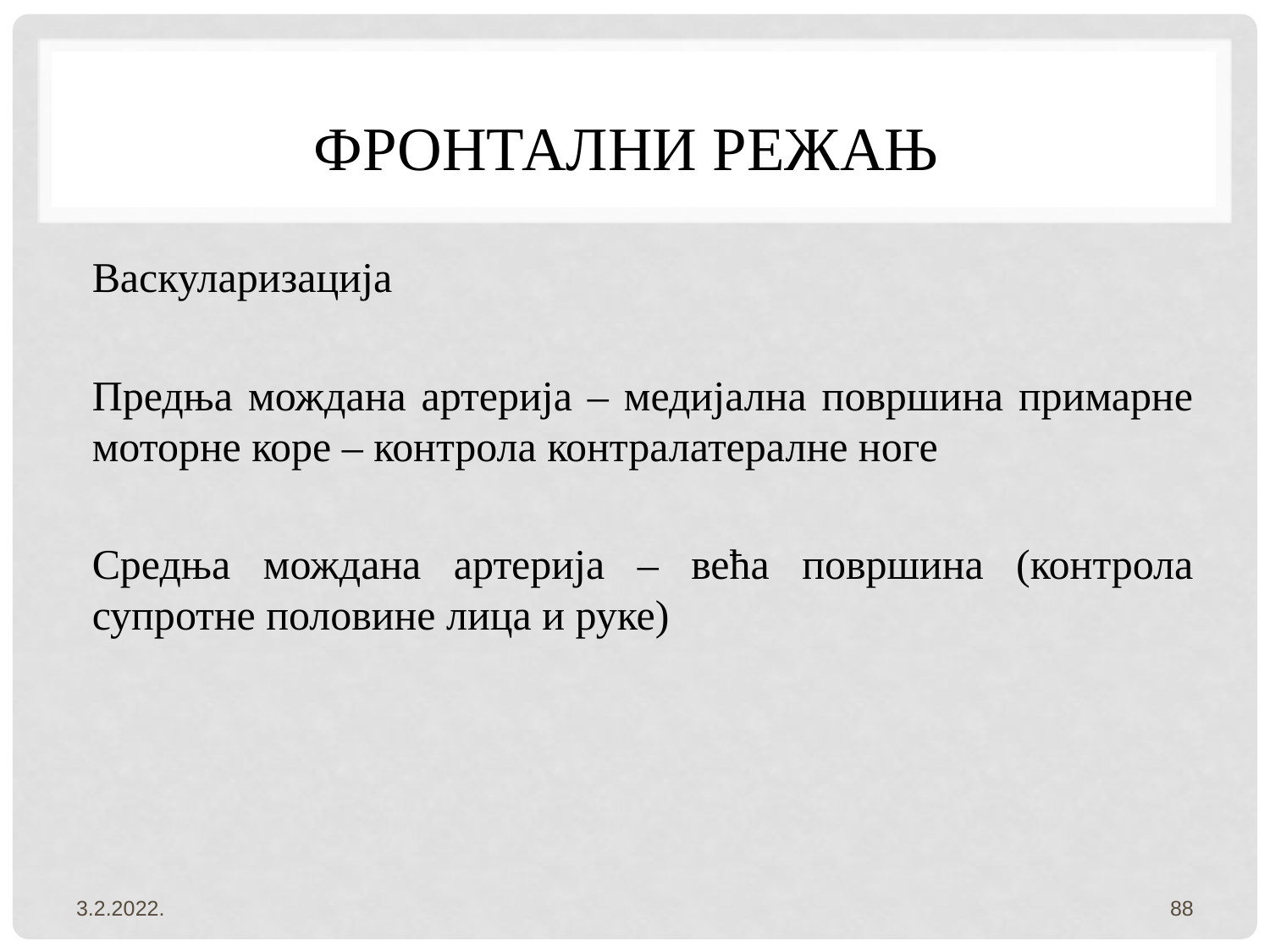

# ФРОНТАЛНИ РЕЖАЊ
Васкуларизација

Предња мождана артерија – медијална површина примарне моторне коре – контрола контралатералне ноге

Средња мождана артерија – већа површина (контрола супротне половине лица и руке)
3.2.2022.
88